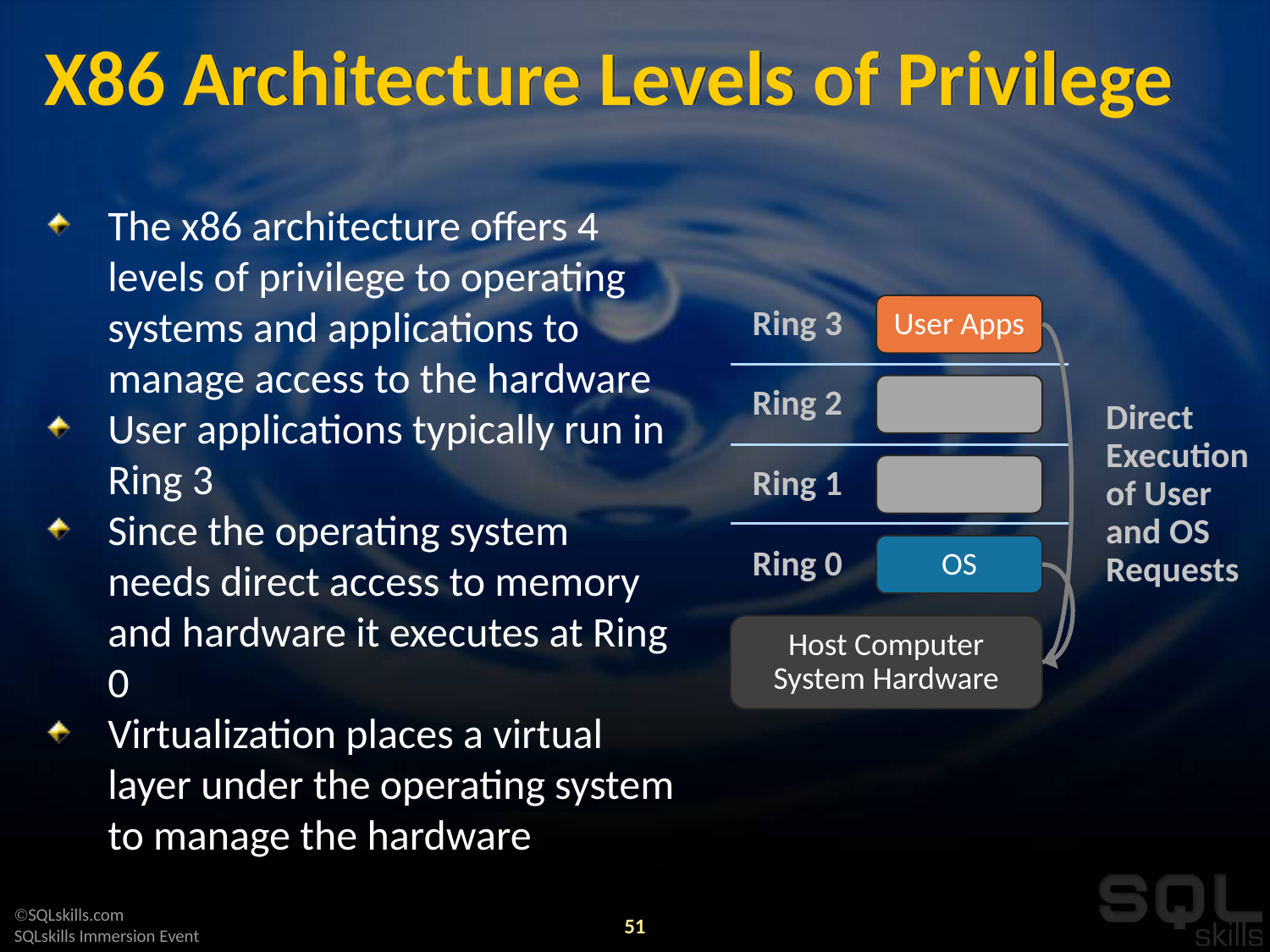

# X86 Architecture Levels of Privilege
The x86 architecture offers 4 levels of privilege to operating systems and applications to manage access to the hardware
User applications typically run in Ring 3
Since the operating system needs direct access to memory and hardware it executes at Ring 0
Virtualization places a virtual layer under the operating system to manage the hardware
User Apps
Ring 3

Ring 2
Direct Execution of User and OS Requests

Ring 1
OS
Ring 0
Host Computer System Hardware
51